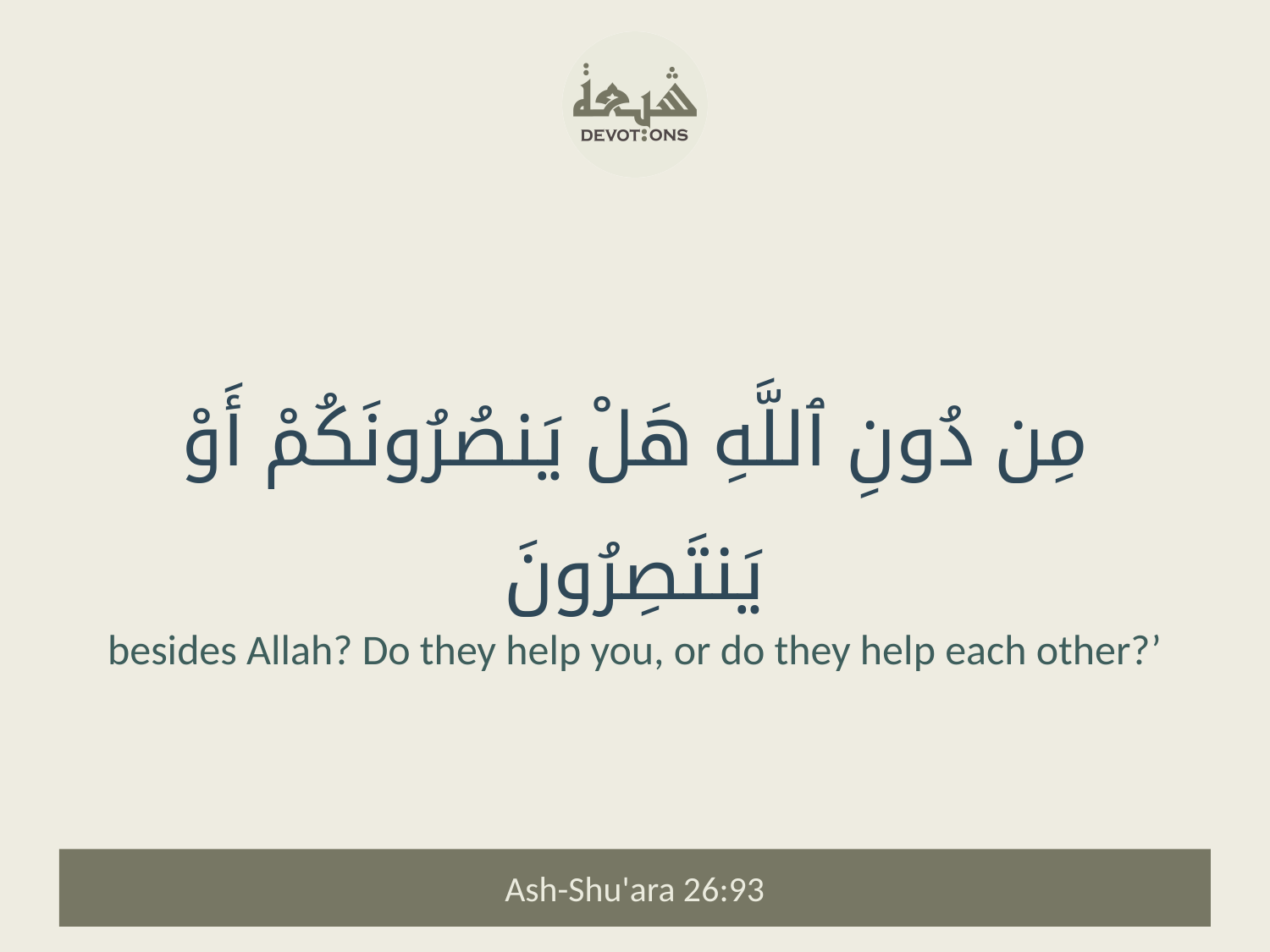

مِن دُونِ ٱللَّهِ هَلْ يَنصُرُونَكُمْ أَوْ يَنتَصِرُونَ
besides Allah? Do they help you, or do they help each other?’
Ash-Shu'ara 26:93